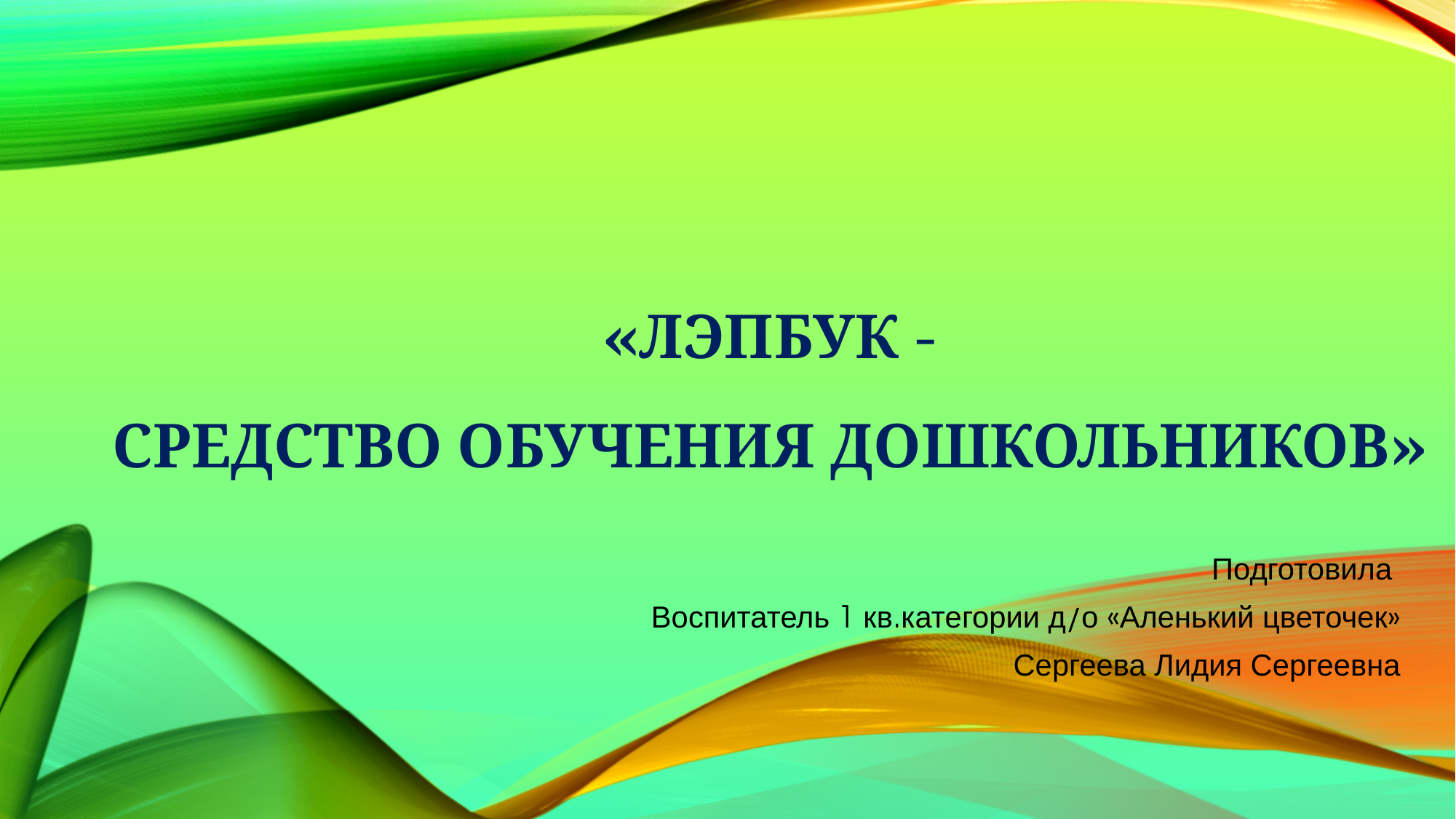

# «Лэпбук - средство обучения дошкольников»
Подготовила
Воспитатель 1 кв.категории д/о «Аленький цветочек»
Сергеева Лидия Сергеевна